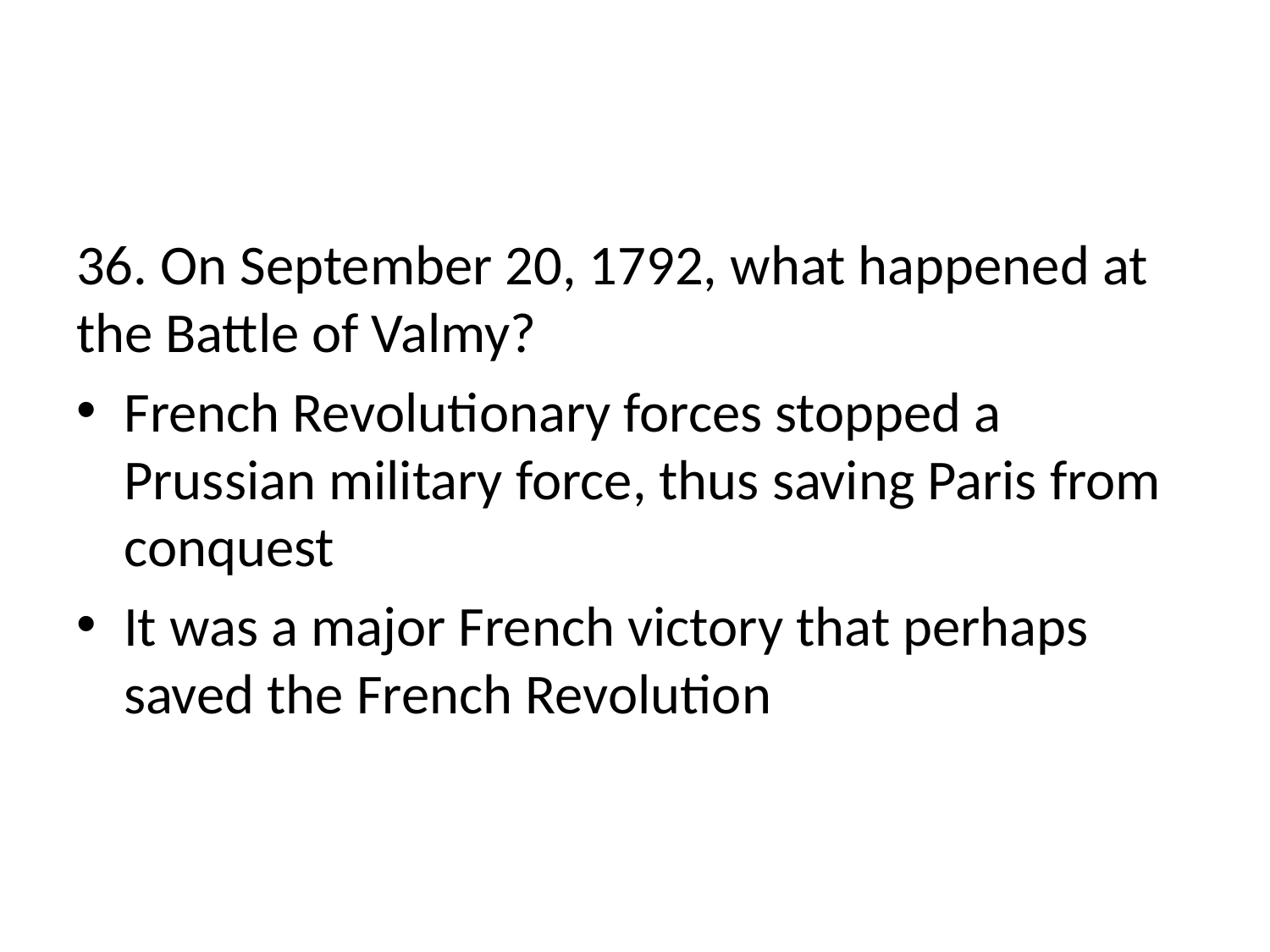

#
36. On September 20, 1792, what happened at the Battle of Valmy?
French Revolutionary forces stopped a Prussian military force, thus saving Paris from conquest
It was a major French victory that perhaps saved the French Revolution